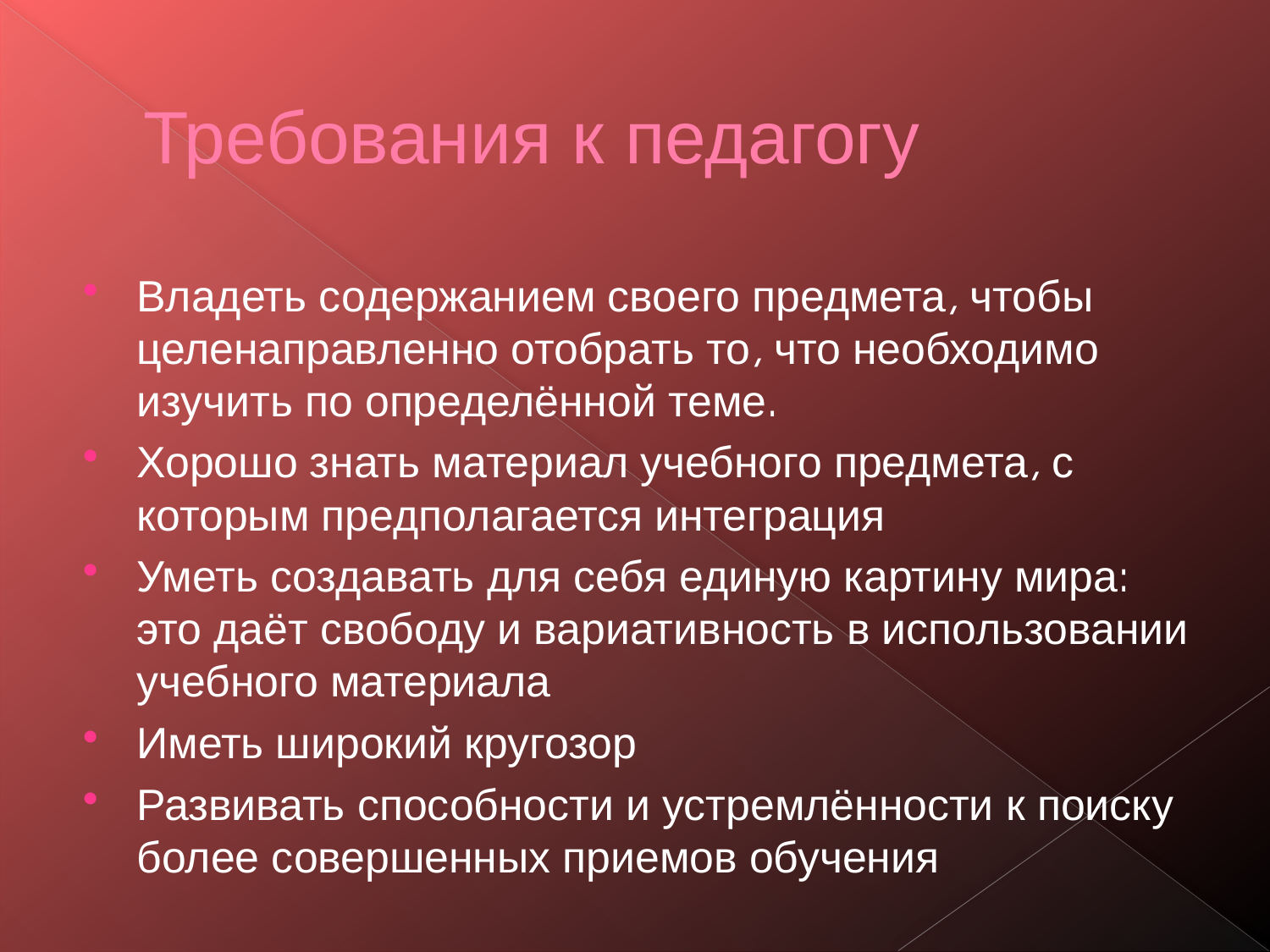

# Требования к педагогу
Владеть содержанием своего предмета, чтобы целенаправленно отобрать то, что необходимо изучить по определённой теме.
Хорошо знать материал учебного предмета, с которым предполагается интеграция
Уметь создавать для себя единую картину мира: это даёт свободу и вариативность в использовании учебного материала
Иметь широкий кругозор
Развивать способности и устремлённости к поиску более совершенных приемов обучения